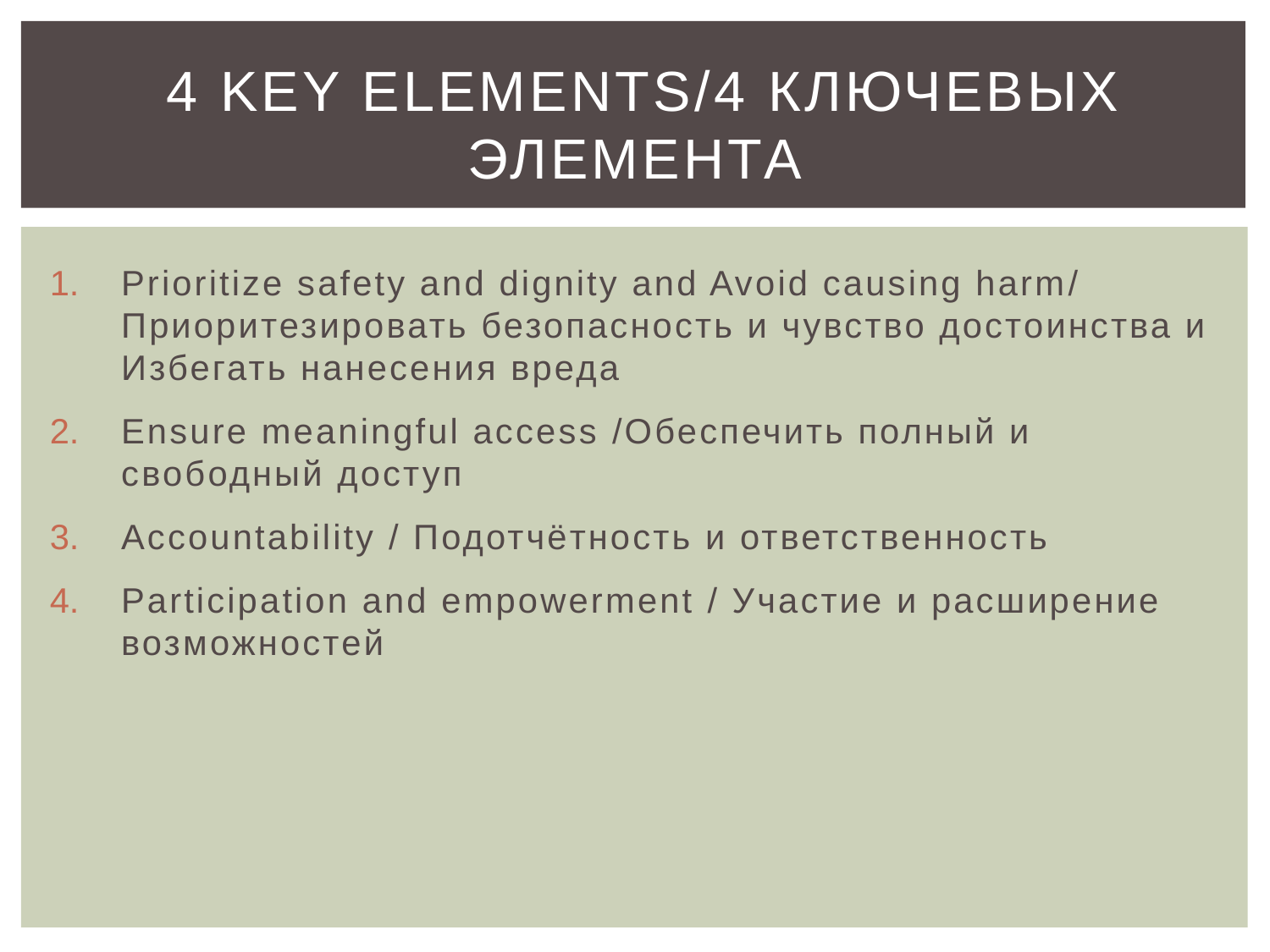

# 4 Key elements/4 ключевых элемента
Prioritize safety and dignity and Avoid causing harm/ Приоритезировать безопасность и чувство достоинства и Избегать нанесения вреда
Ensure meaningful access /Обеспечить полный и свободный доступ
Accountability / Подотчётность и ответственность
Participation and empowerment / Участие и расширение возможностей